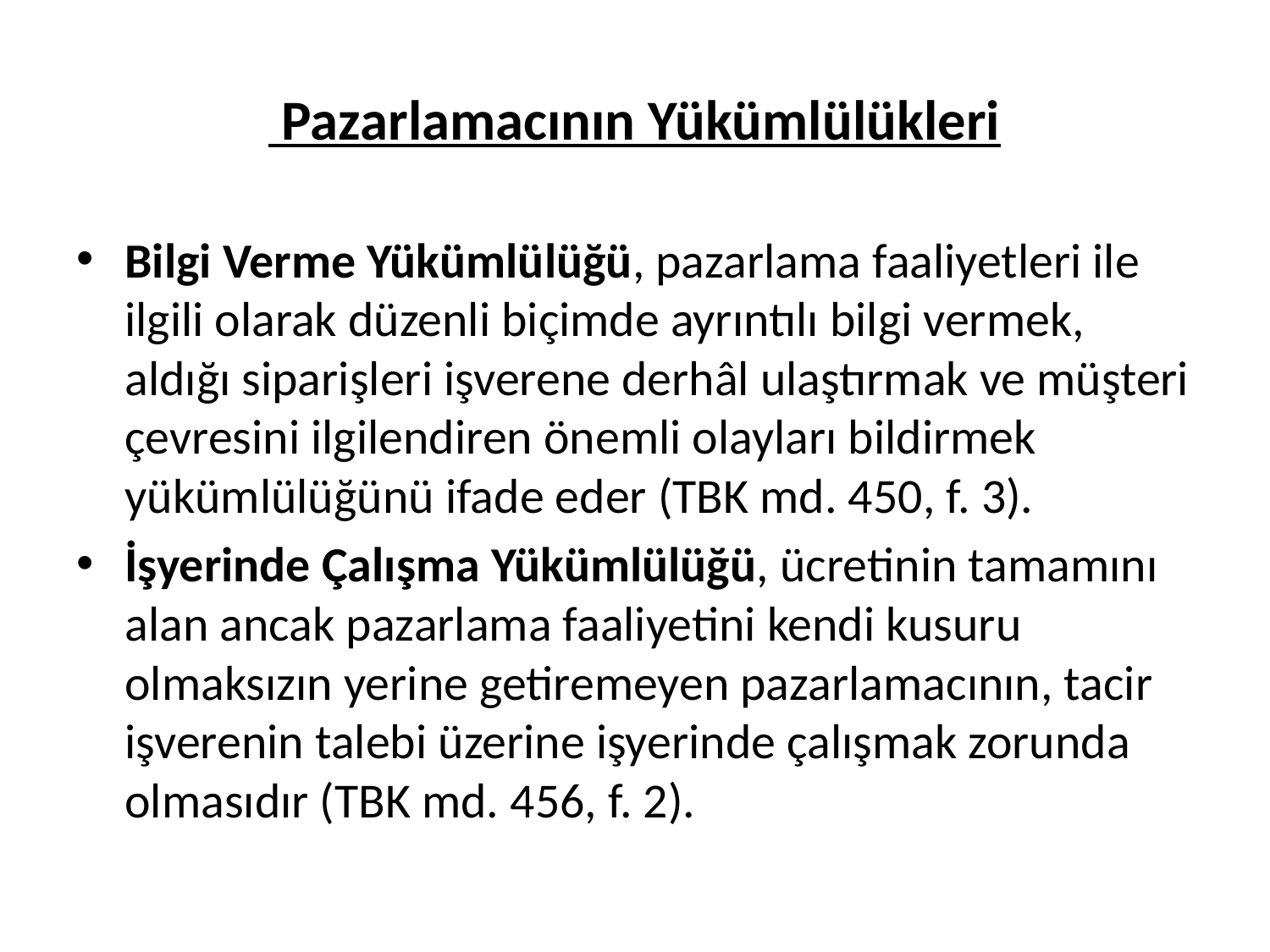

# Pazarlamacının Yükümlülükleri
Bilgi Verme Yükümlülüğü, pazarlama faaliyetleri ile ilgili olarak düzenli biçimde ayrıntılı bilgi vermek, aldığı siparişleri işverene derhâl ulaştırmak ve müşteri çevresini ilgilendiren önemli olayları bildirmek yükümlülüğünü ifade eder (TBK md. 450, f. 3).
İşyerinde Çalışma Yükümlülüğü, ücretinin tamamını alan ancak pazarlama faaliyetini kendi kusuru olmaksızın yerine getiremeyen pazarlamacının, tacir işverenin talebi üzerine işyerinde çalışmak zorunda olmasıdır (TBK md. 456, f. 2).